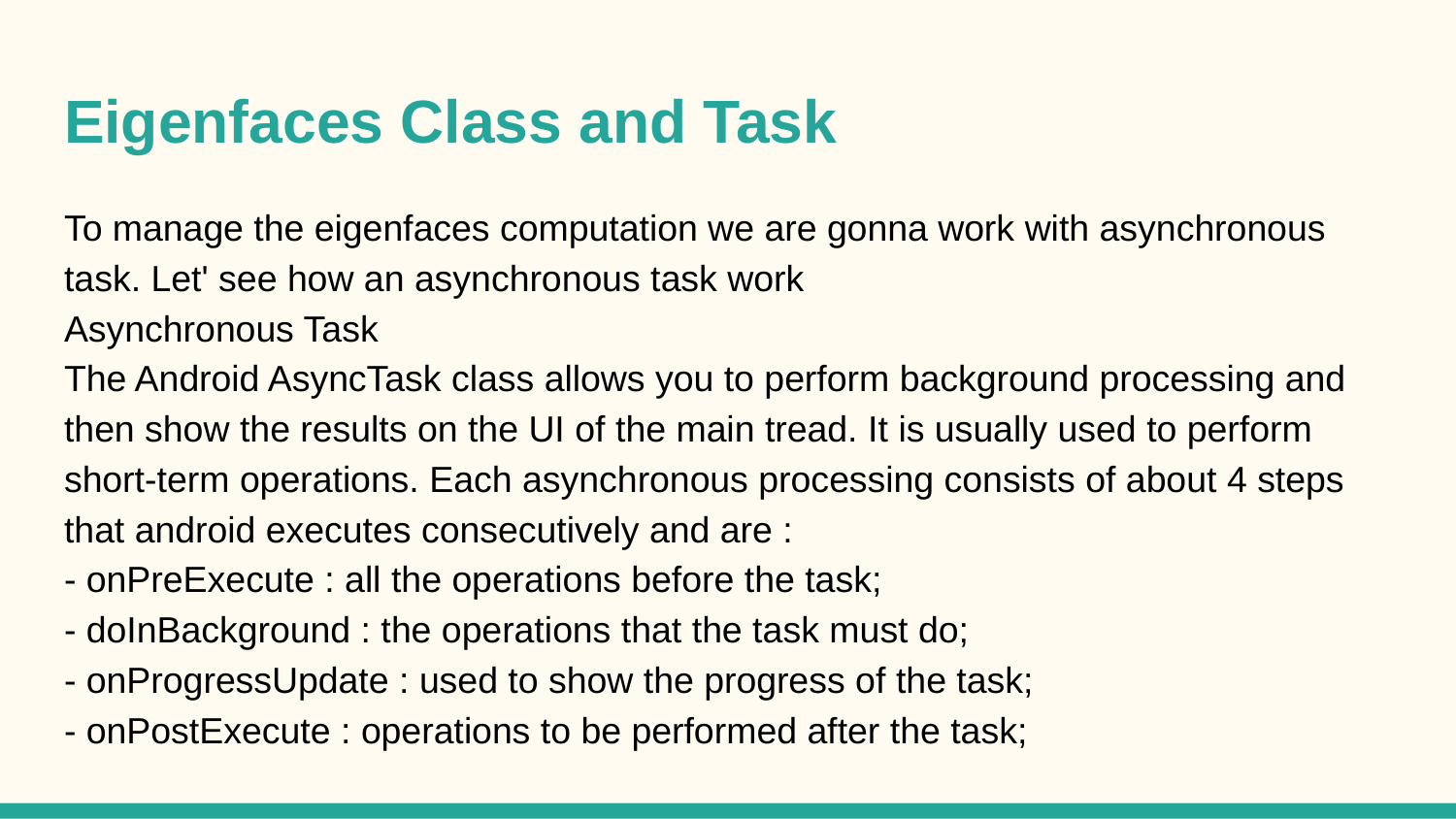

# Eigenfaces Class and Task
To manage the eigenfaces computation we are gonna work with asynchronous task. Let' see how an asynchronous task work
Asynchronous Task
The Android AsyncTask class allows you to perform background processing and then show the results on the UI of the main tread. It is usually used to perform short-term operations. Each asynchronous processing consists of about 4 steps that android executes consecutively and are :
- onPreExecute : all the operations before the task;
- doInBackground : the operations that the task must do;
- onProgressUpdate : used to show the progress of the task;
- onPostExecute : operations to be performed after the task;